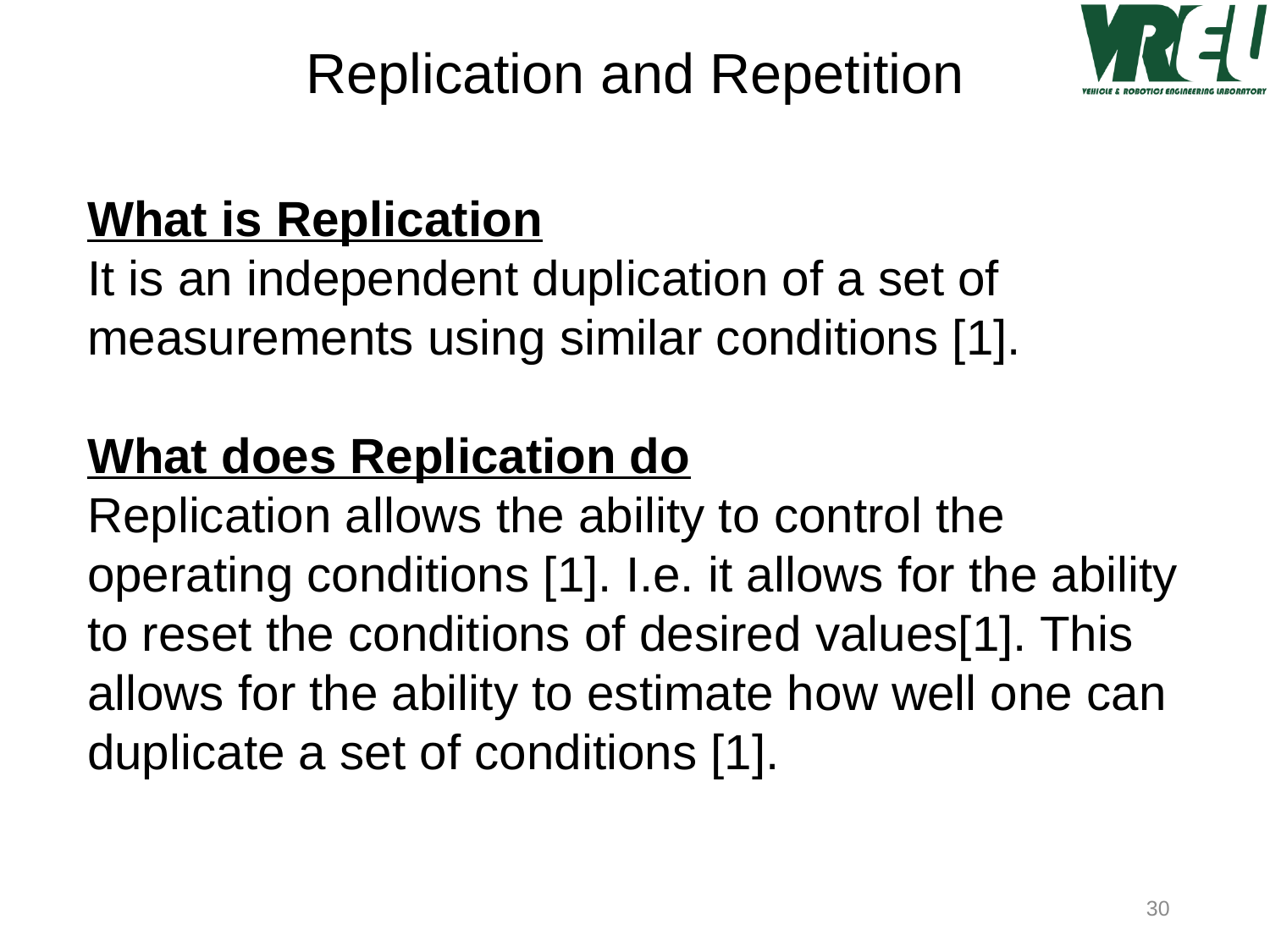

Replication and Repetition
What is Replication
It is an independent duplication of a set of measurements using similar conditions [1].

What does Replication do
Replication allows the ability to control the operating conditions [1]. I.e. it allows for the ability to reset the conditions of desired values[1]. This allows for the ability to estimate how well one can duplicate a set of conditions [1].

30